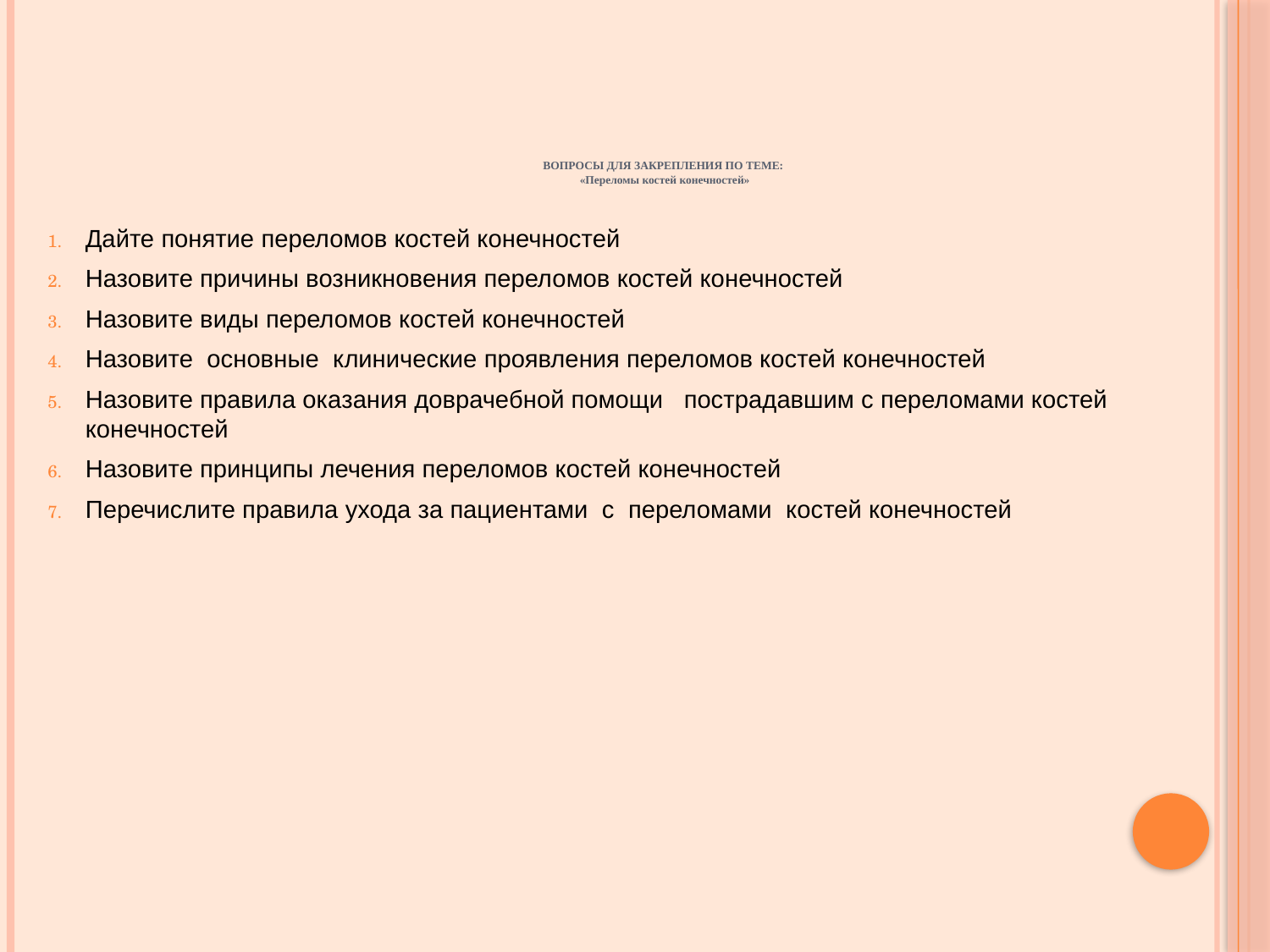

ВОПРОСЫ ДЛЯ ЗАКРЕПЛЕНИЯ ПО ТЕМЕ:
«Переломы костей конечностей»
Дайте понятие переломов костей конечностей
Назовите причины возникновения переломов костей конечностей
Назовите виды переломов костей конечностей
Назовите  основные  клинические проявления переломов костей конечностей
Назовите правила оказания доврачебной помощи   пострадавшим с переломами костей конечностей
Назовите принципы лечения переломов костей конечностей
Перечислите правила ухода за пациентами  с  переломами  костей конечностей